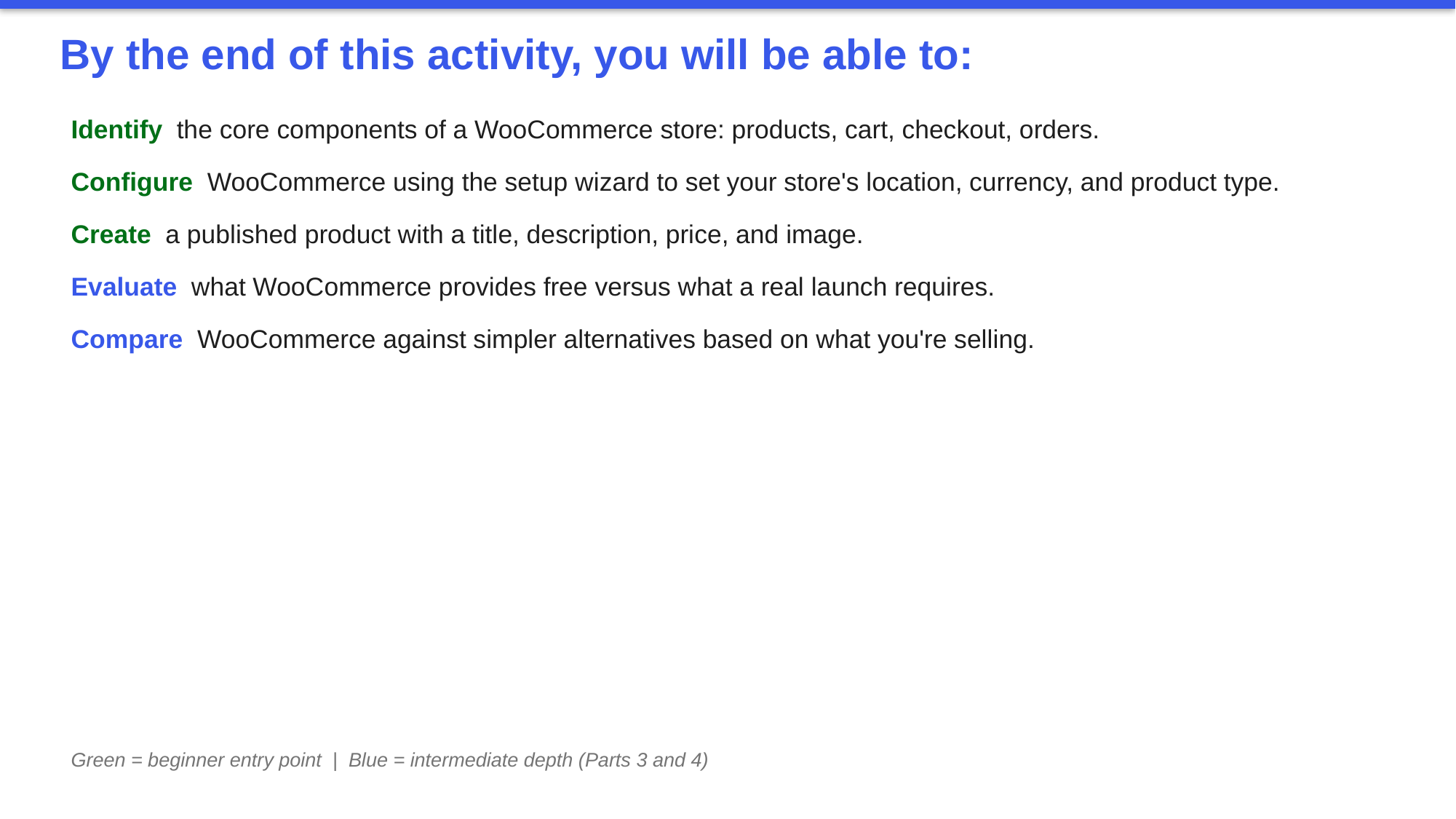

By the end of this activity, you will be able to:
Identify  the core components of a WooCommerce store: products, cart, checkout, orders.
Configure  WooCommerce using the setup wizard to set your store's location, currency, and product type.
Create  a published product with a title, description, price, and image.
Evaluate  what WooCommerce provides free versus what a real launch requires.
Compare  WooCommerce against simpler alternatives based on what you're selling.
Green = beginner entry point  |  Blue = intermediate depth (Parts 3 and 4)